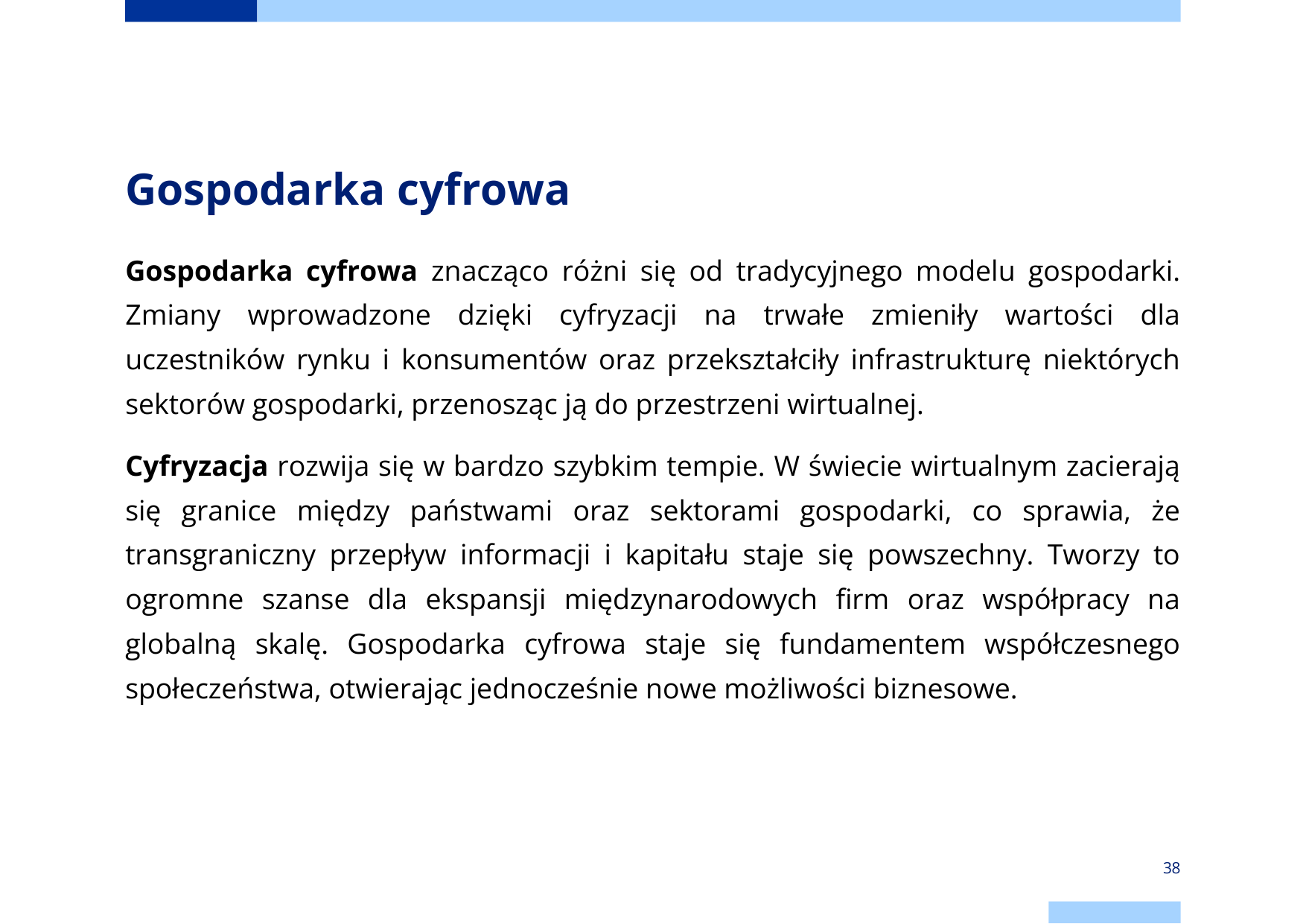

# Gospodarka cyfrowa
Gospodarka cyfrowa znacząco różni się od tradycyjnego modelu gospodarki. Zmiany wprowadzone dzięki cyfryzacji na trwałe zmieniły wartości dla uczestników rynku i konsumentów oraz przekształciły infrastrukturę niektórych sektorów gospodarki, przenosząc ją do przestrzeni wirtualnej.
Cyfryzacja rozwija się w bardzo szybkim tempie. W świecie wirtualnym zacierają się granice między państwami oraz sektorami gospodarki, co sprawia, że transgraniczny przepływ informacji i kapitału staje się powszechny. Tworzy to ogromne szanse dla ekspansji międzynarodowych firm oraz współpracy na globalną skalę. Gospodarka cyfrowa staje się fundamentem współczesnego społeczeństwa, otwierając jednocześnie nowe możliwości biznesowe.

38